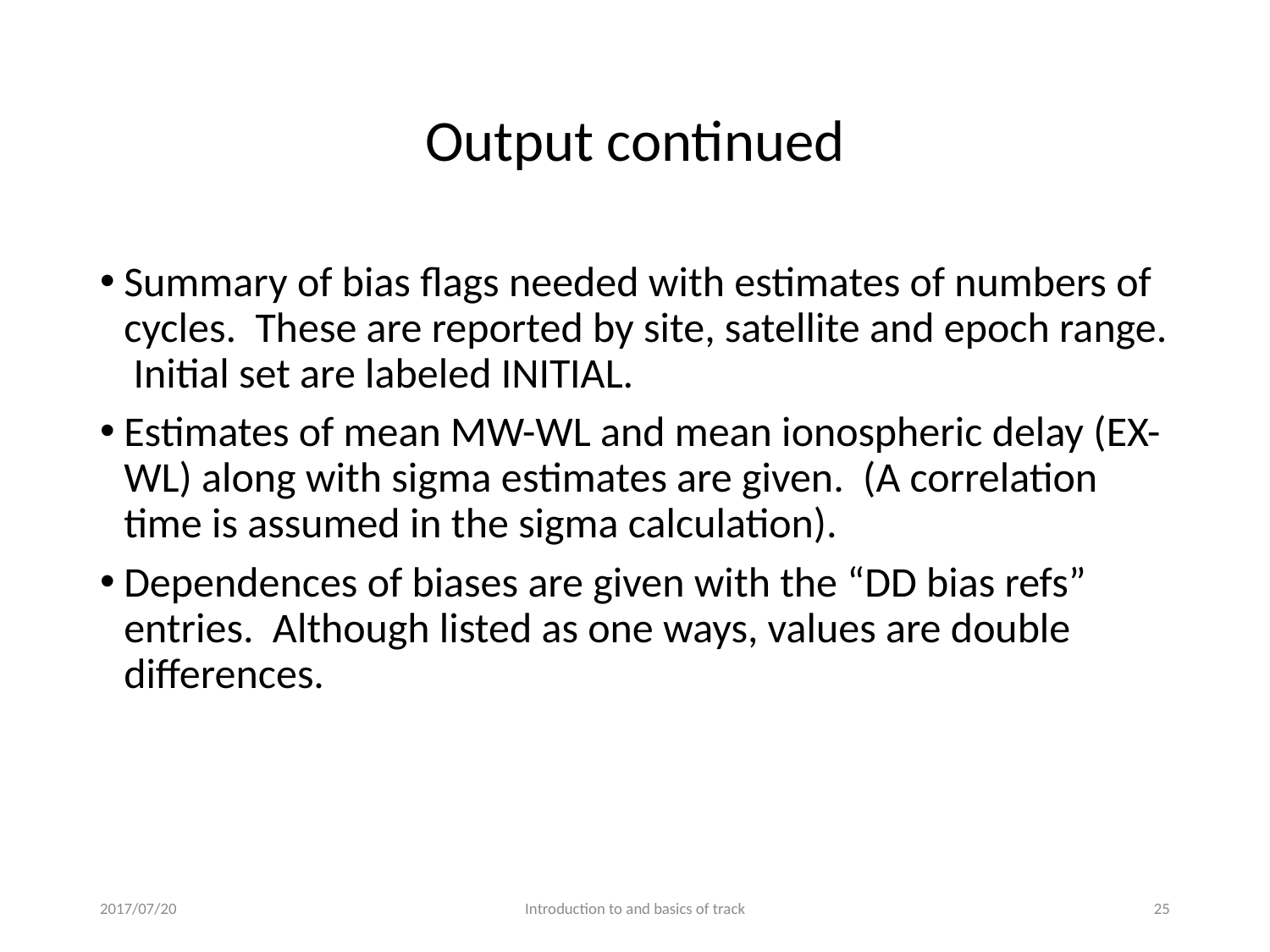

# Output continued
Summary of bias flags needed with estimates of numbers of cycles.  These are reported by site, satellite and epoch range.  Initial set are labeled INITIAL.
Estimates of mean MW-WL and mean ionospheric delay (EX-WL) along with sigma estimates are given.  (A correlation time is assumed in the sigma calculation).
Dependences of biases are given with the “DD bias refs” entries.  Although listed as one ways, values are double differences.
2017/07/20
Introduction to and basics of track
25